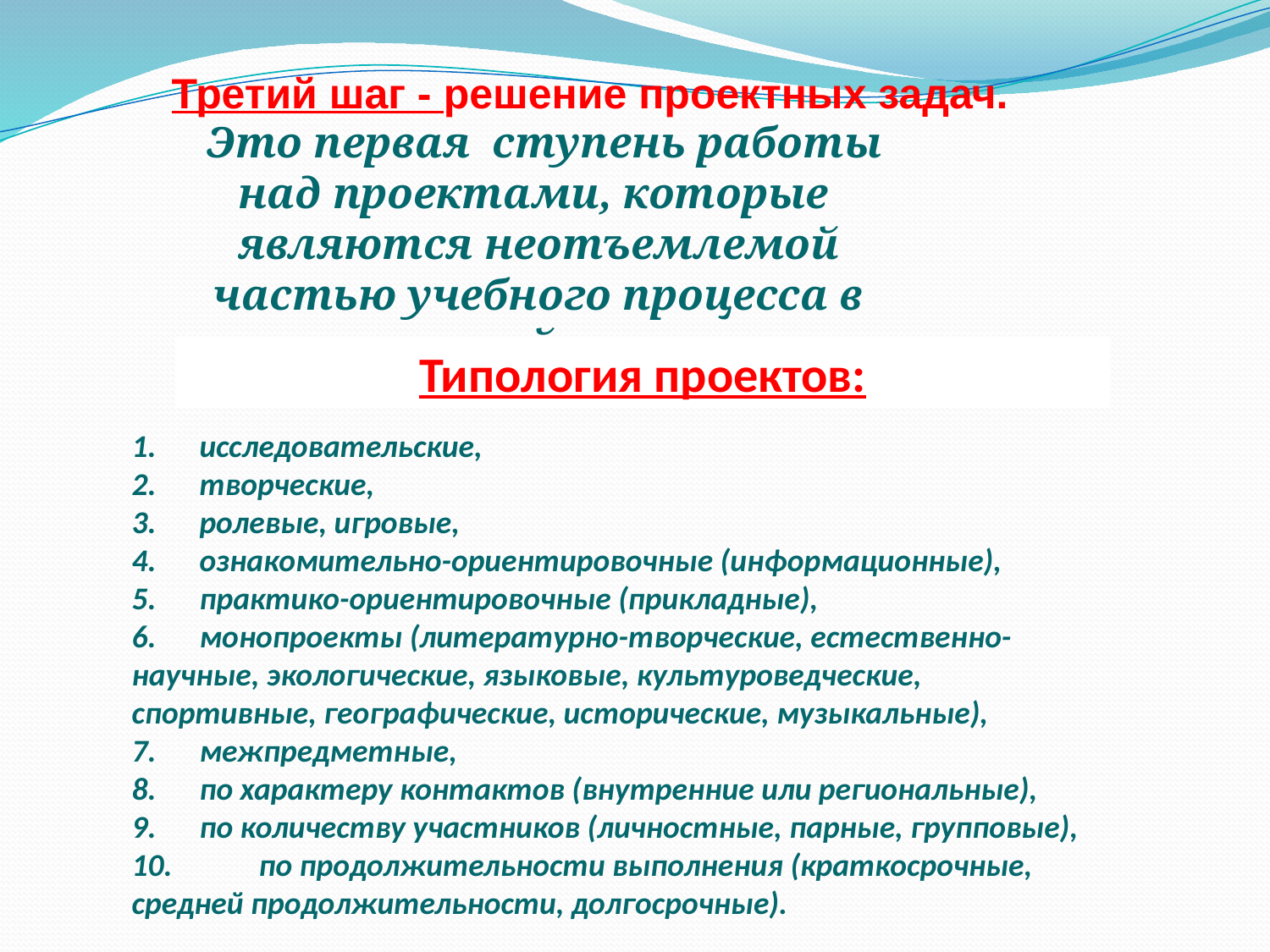

Третий шаг - решение проектных задач.
 Это первая  ступень работы над проектами, которые  являются неотъемлемой частью учебного процесса в основной школе.
Типология проектов:
1.      исследовательские,
2.      творческие,
3.      ролевые, игровые,
4.      ознакомительно-ориентировочные (информационные),
5.      практико-ориентировочные (прикладные),
6.      монопроекты (литературно-творческие, естественно-научные, экологические, языковые, культуроведческие, спортивные, географические, исторические, музыкальные),
7.      межпредметные,
8.      по характеру контактов (внутренние или региональные),
9.      по количеству участников (личностные, парные, групповые),
10.  	по продолжительности выполнения (краткосрочные, средней продолжительности, долгосрочные).